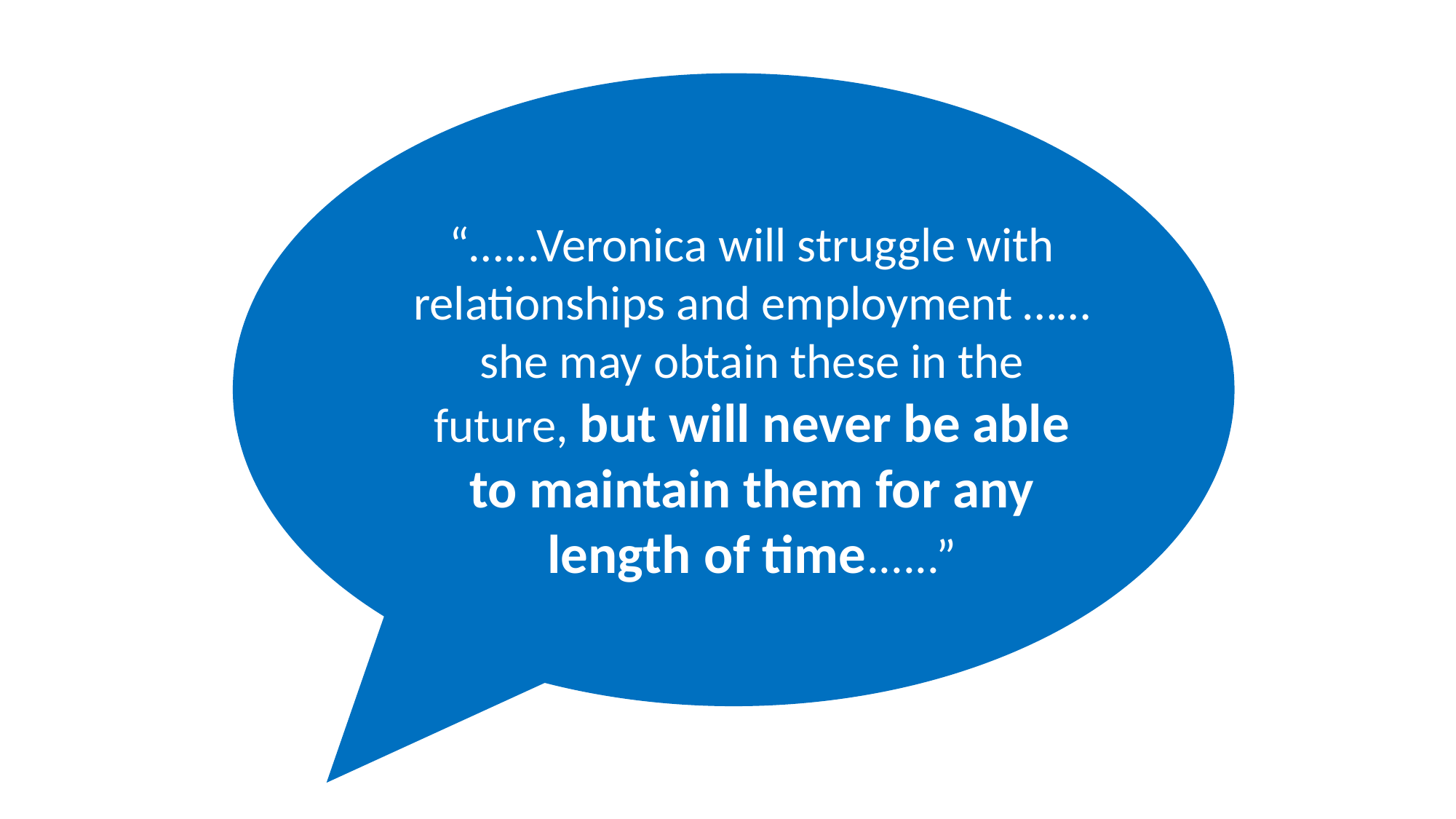

“…...Veronica will struggle with relationships and employment ……she may obtain these in the future, but will never be able to maintain them for any length of time......”